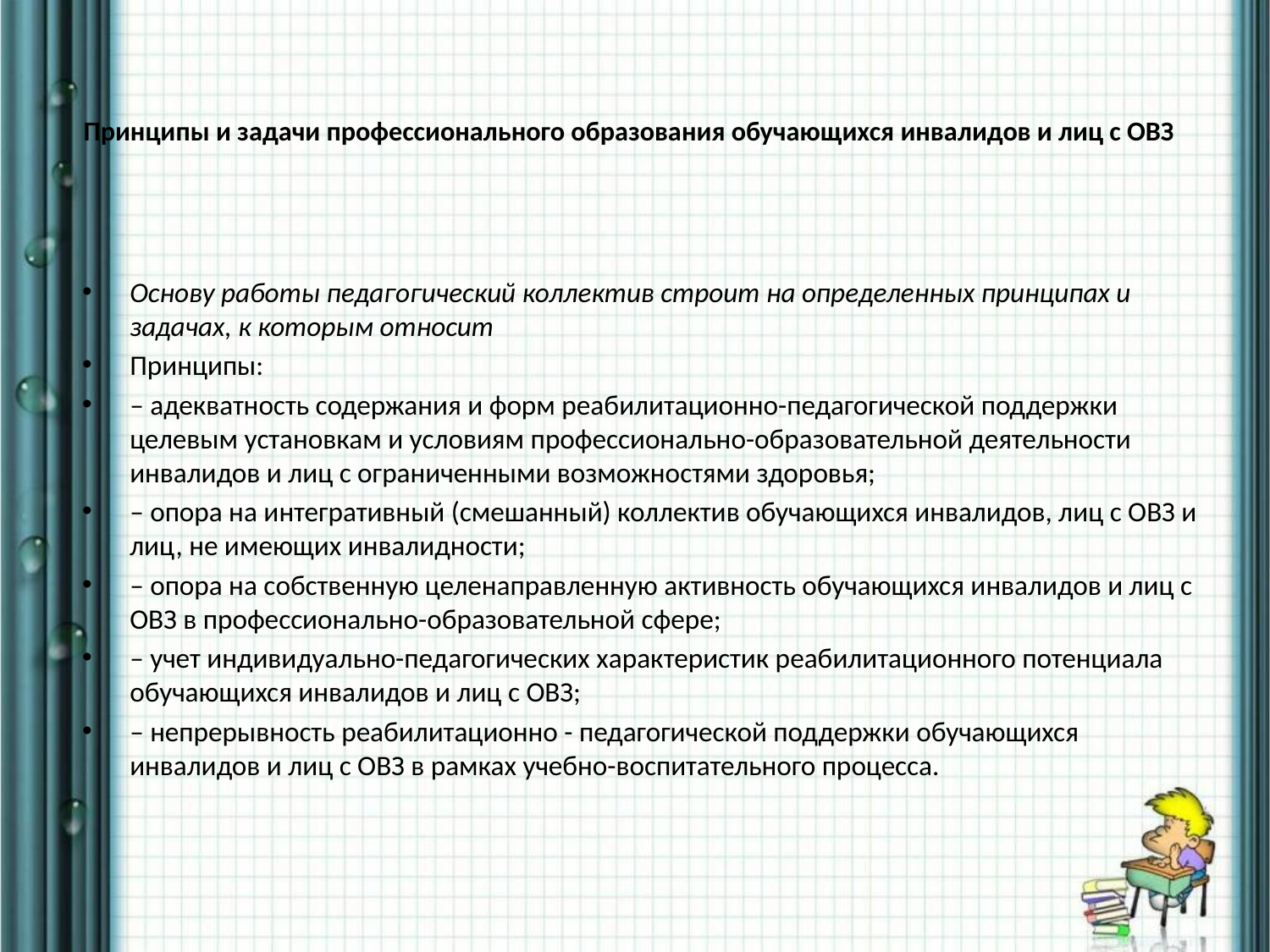

# Принципы и задачи профессионального образования обучающихся инвалидов и лиц с ОВЗ
Основу работы педагогический коллектив строит на определенных принципах и задачах, к которым относит
Принципы:
– адекватность содержания и форм реабилитационно-педагогической поддержки целевым установкам и условиям профессионально-образовательной деятельности инвалидов и лиц с ограниченными возможностями здоровья;
– опора на интегративный (смешанный) коллектив обучающихся инвалидов, лиц с ОВЗ и лиц, не имеющих инвалидности;
– опора на собственную целенаправленную активность обучающихся инвалидов и лиц с ОВЗ в профессионально-образовательной сфере;
– учет индивидуально-педагогических характеристик реабилитационного потенциала обучающихся инвалидов и лиц с ОВЗ;
– непрерывность реабилитационно - педагогической поддержки обучающихся инвалидов и лиц с ОВЗ в рамках учебно-воспитательного процесса.